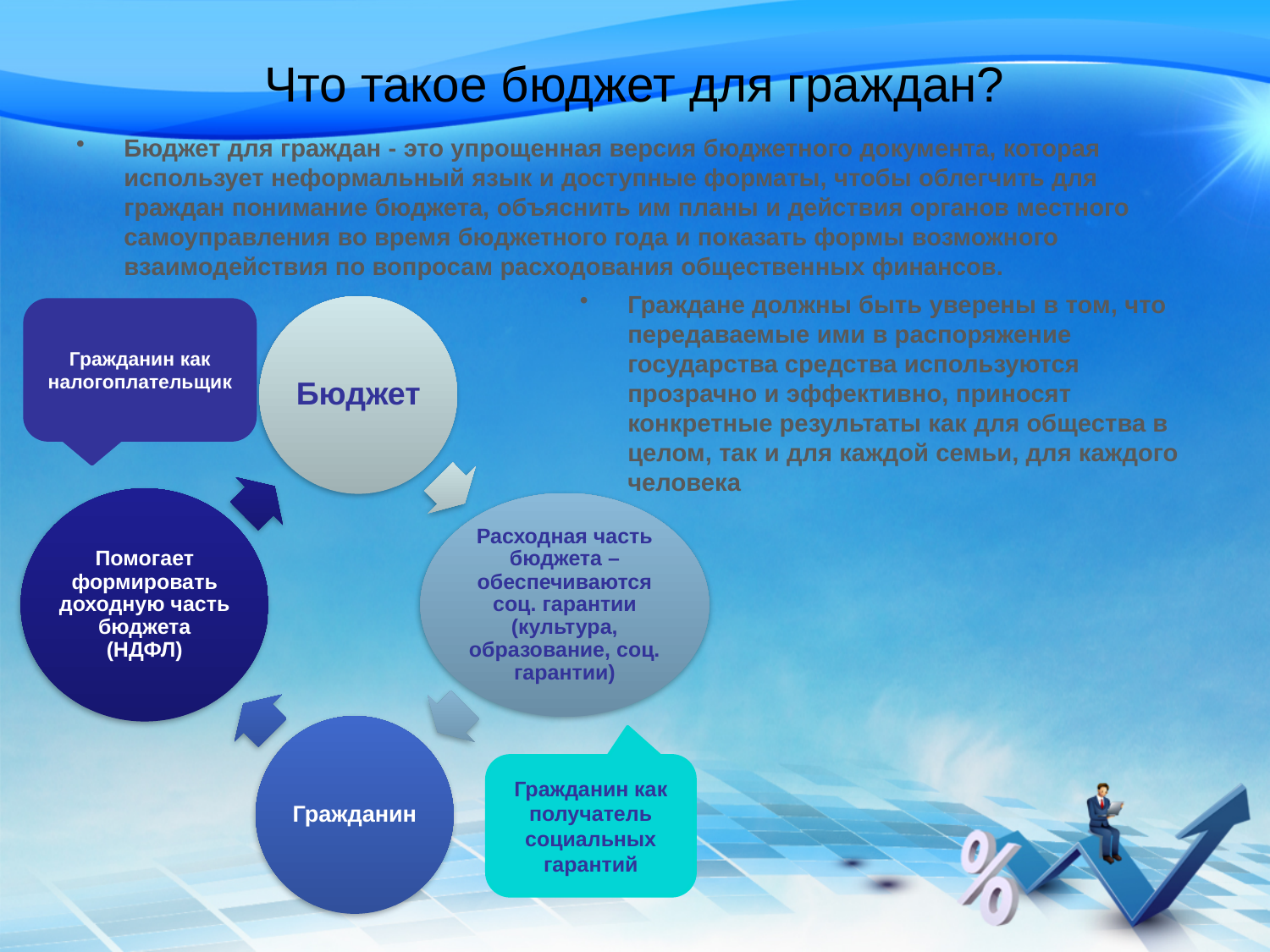

# Что такое бюджет для граждан?
Бюджет для граждан - это упрощенная версия бюджетного документа, которая использует неформальный язык и доступные форматы, чтобы облегчить для граждан понимание бюджета, объяснить им планы и действия органов местного самоуправления во время бюджетного года и показать формы возможного взаимодействия по вопросам расходования общественных финансов.

Граждане должны быть уверены в том, что передаваемые ими в распоряжение государства средства используются прозрачно и эффективно, приносят конкретные результаты как для общества в целом, так и для каждой семьи, для каждого человека
Бюджет

Расходная часть бюджета – обеспечиваются соц. гарантии (культура, образование, соц. гарантии)

Гражданин

Помогает формировать доходную часть бюджета (НДФЛ)

Гражданин как налогоплательщик
Гражданин как получатель социальных гарантий